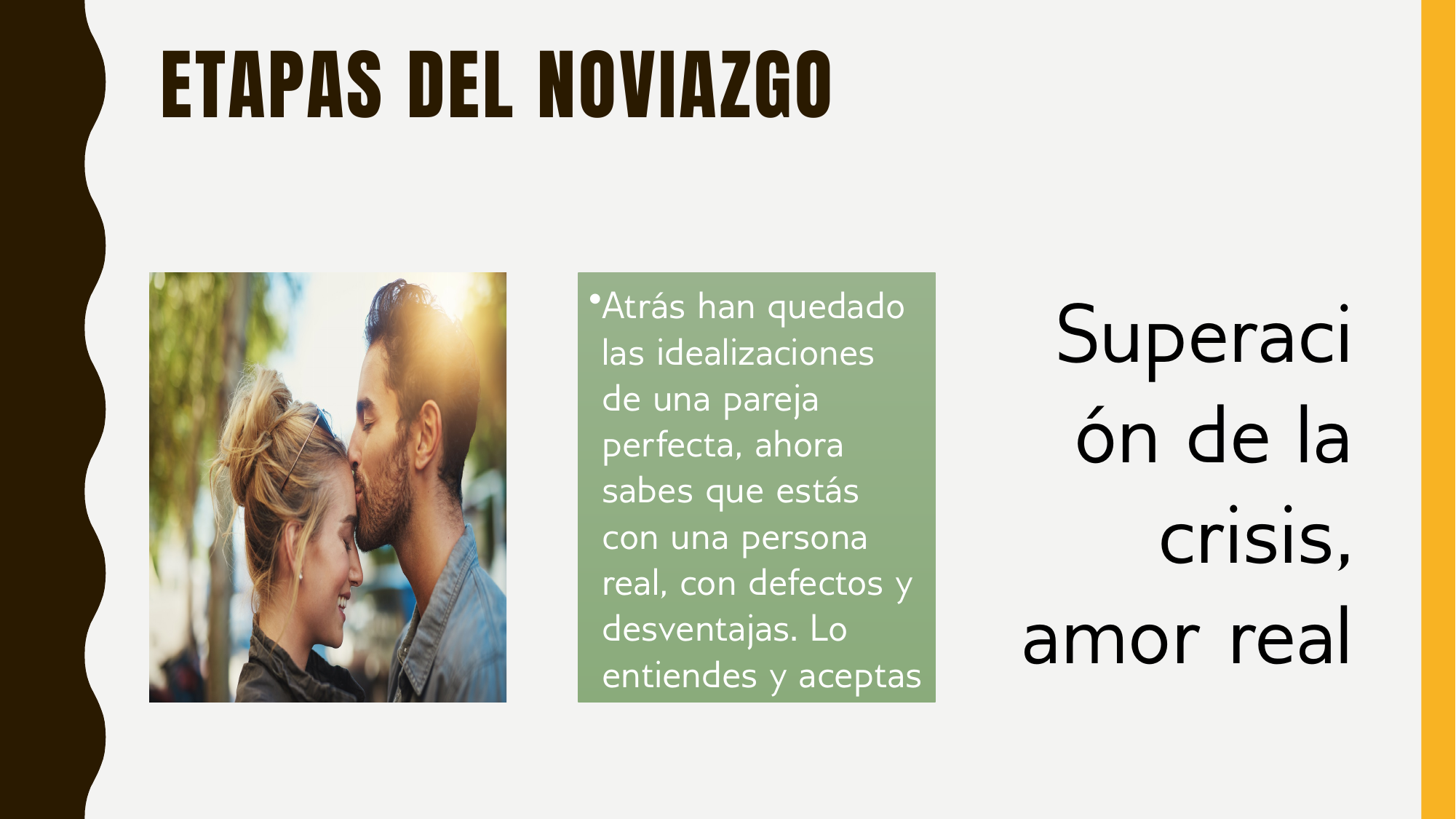

# Etapas del noviazgo
Superación de la crisis, amor real
Atrás han quedado las idealizaciones de una pareja perfecta, ahora sabes que estás con una persona real, con defectos y desventajas. Lo entiendes y aceptas